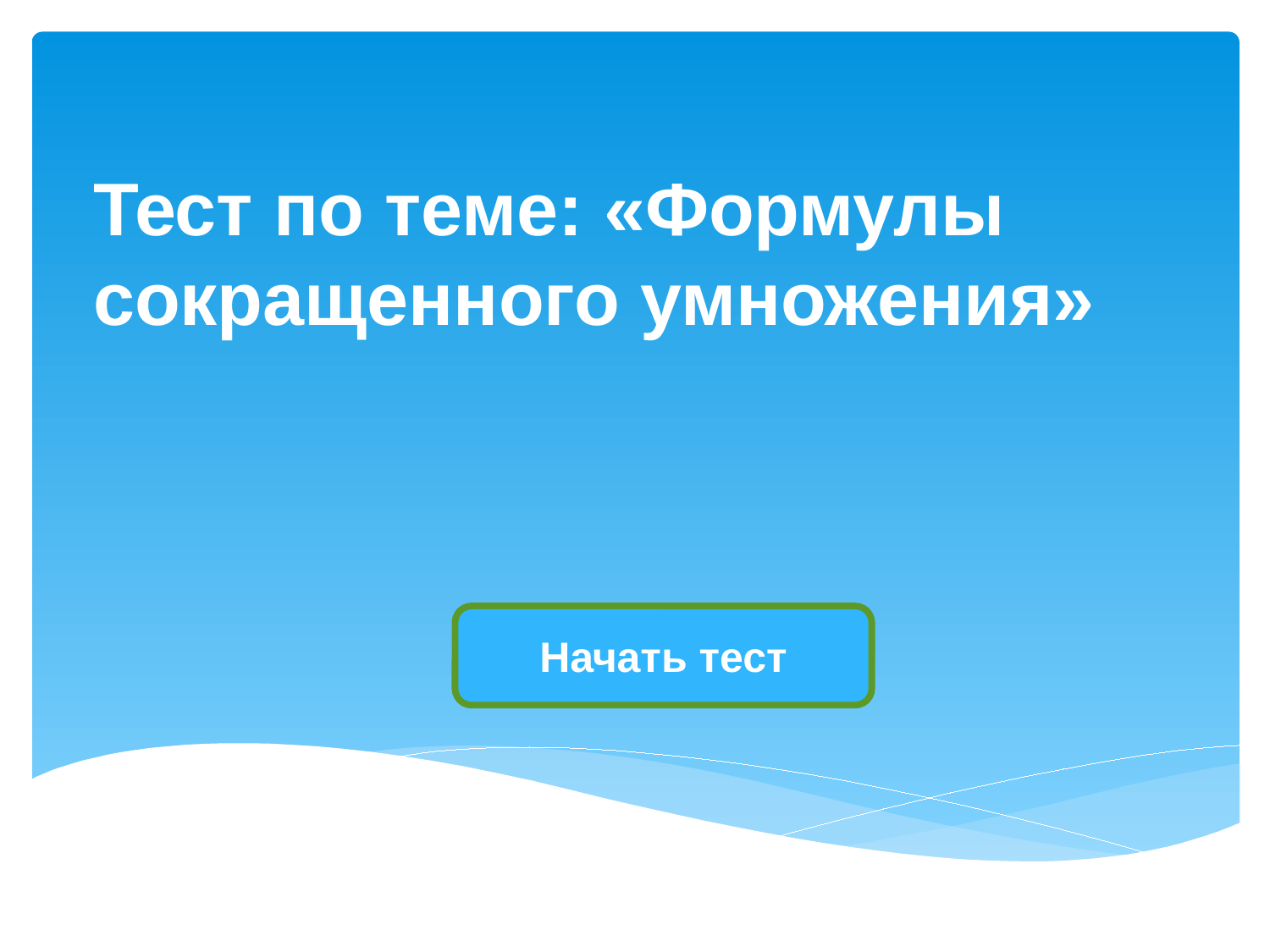

# Тест по теме: «Формулы сокращенного умножения»
Начать тест